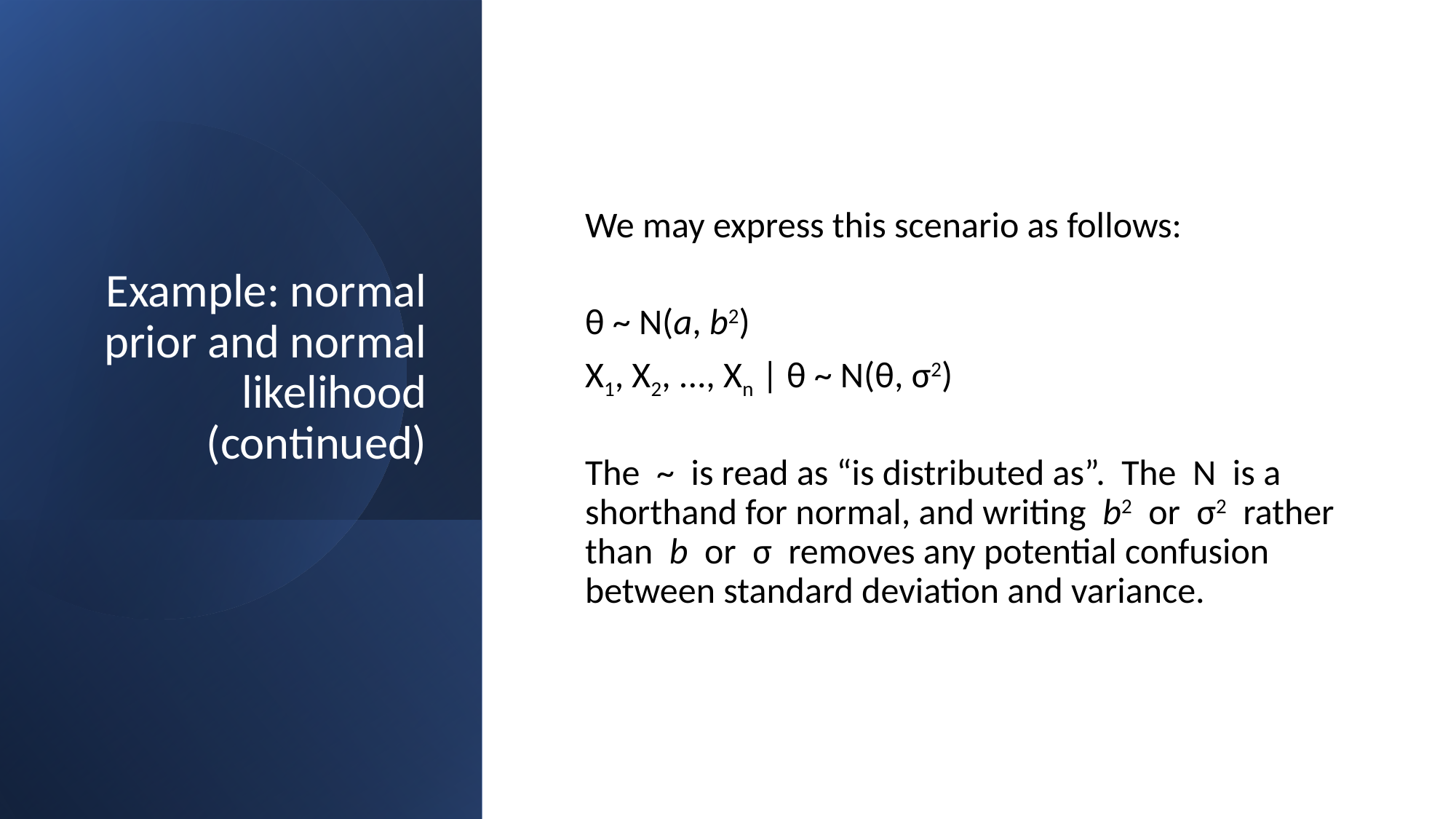

# Example: normal prior and normal likelihood (continued)
We may express this scenario as follows:

θ ~ N(a, b2)
X1, X2, ..., Xn | θ ~ N(θ, σ2)

The  ~  is read as “is distributed as”.  The  N  is a shorthand for normal, and writing  b2  or  σ2  rather than  b  or  σ  removes any potential confusion between standard deviation and variance.